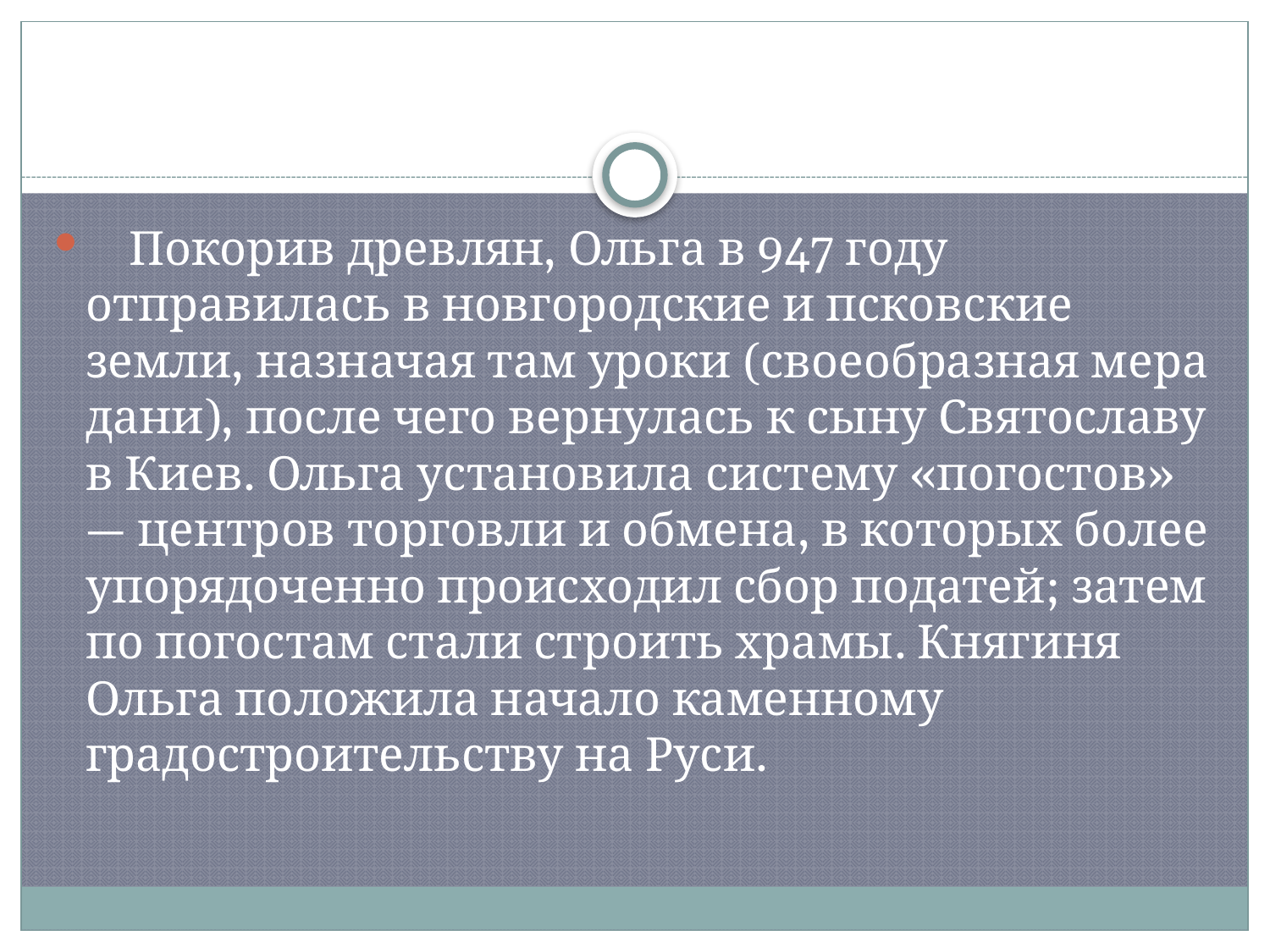

#
     Покорив древлян, Ольга в 947 году отправилась в новгородские и псковские земли, назначая там уроки (своеобразная мера дани), после чего вернулась к сыну Святославу в Киев. Ольга установила систему «погостов» — центров торговли и обмена, в которых более упорядоченно происходил сбор податей; затем по погостам стали строить храмы. Княгиня Ольга положила начало каменному градостроительству на Руси.